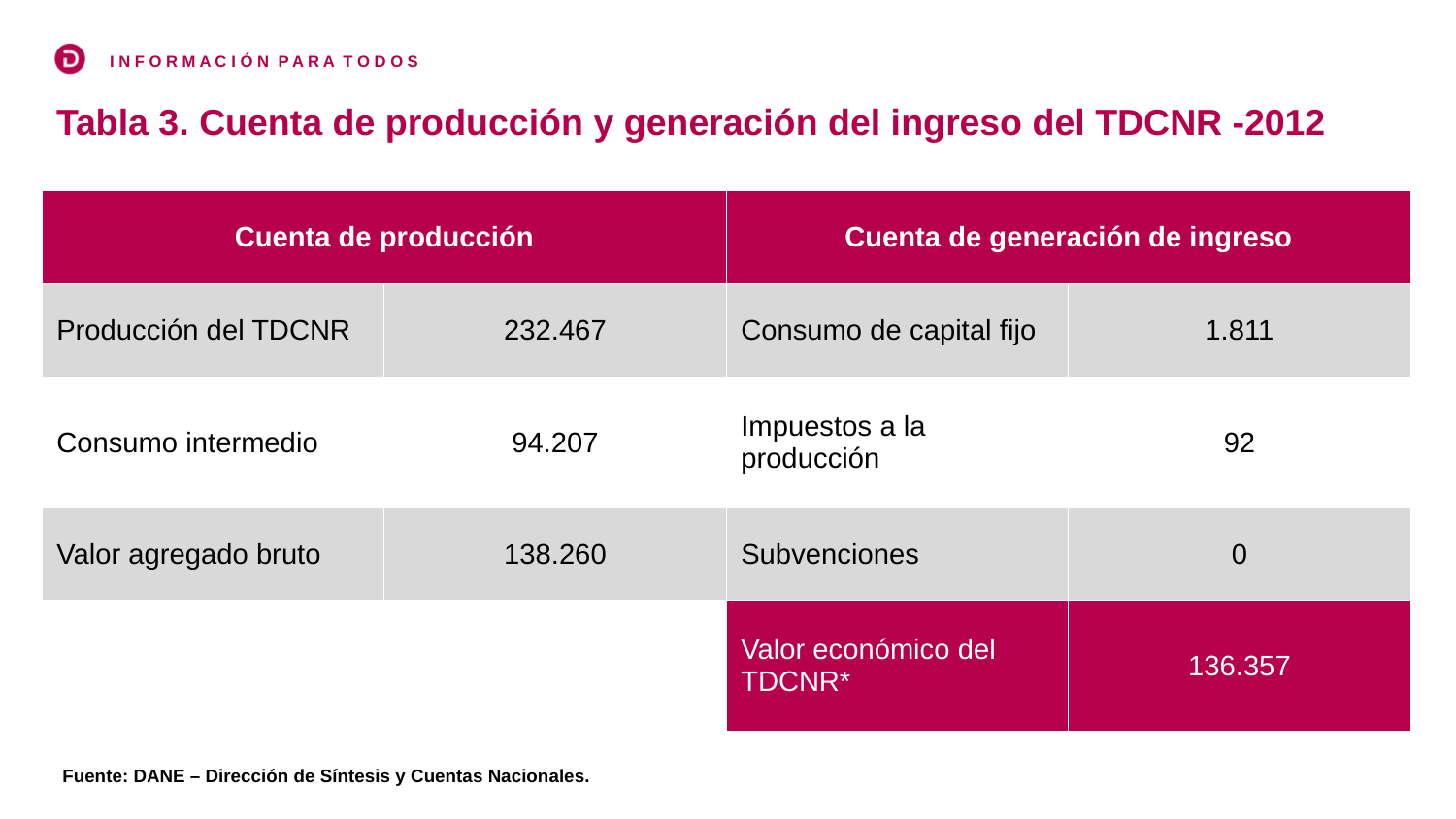

Tabla 3. Cuenta de producción y generación del ingreso del TDCNR -2012
| Cuenta de producción |  | Cuenta de generación de ingreso |  |
| --- | --- | --- | --- |
| Producción del TDCNR | 232.467 | Consumo de capital fijo | 1.811 |
| Consumo intermedio | 94.207 | Impuestos a la producción | 92 |
| Valor agregado bruto | 138.260 | Subvenciones | 0 |
|  |  | Valor económico del TDCNR\* | 136.357 |
Fuente: DANE – Dirección de Síntesis y Cuentas Nacionales.